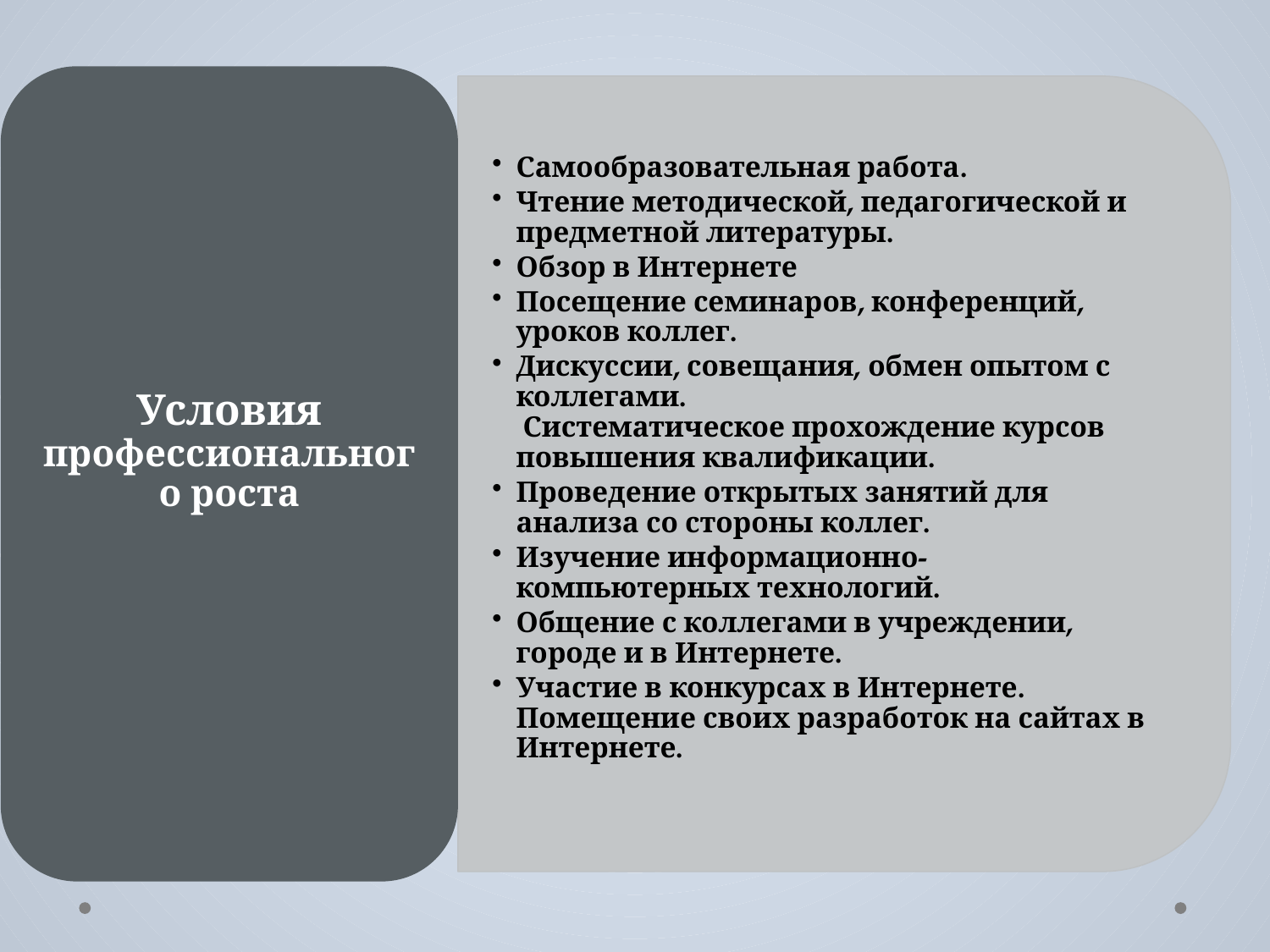

Условия профессионального роста
Самообразовательная работа.
Чтение методической, педагогической и предметной литературы.
Обзор в Интернете
Посещение семинаров, конференций, уроков коллег.
Дискуссии, совещания, обмен опытом с коллегами.
 Систематическое прохождение курсов повышения квалификации.
Проведение открытых занятий для анализа со стороны коллег.
Изучение информационно-компьютерных технологий.
Общение с коллегами в учреждении, городе и в Интернете.
Участие в конкурсах в Интернете. Помещение своих разработок на сайтах в Интернете.